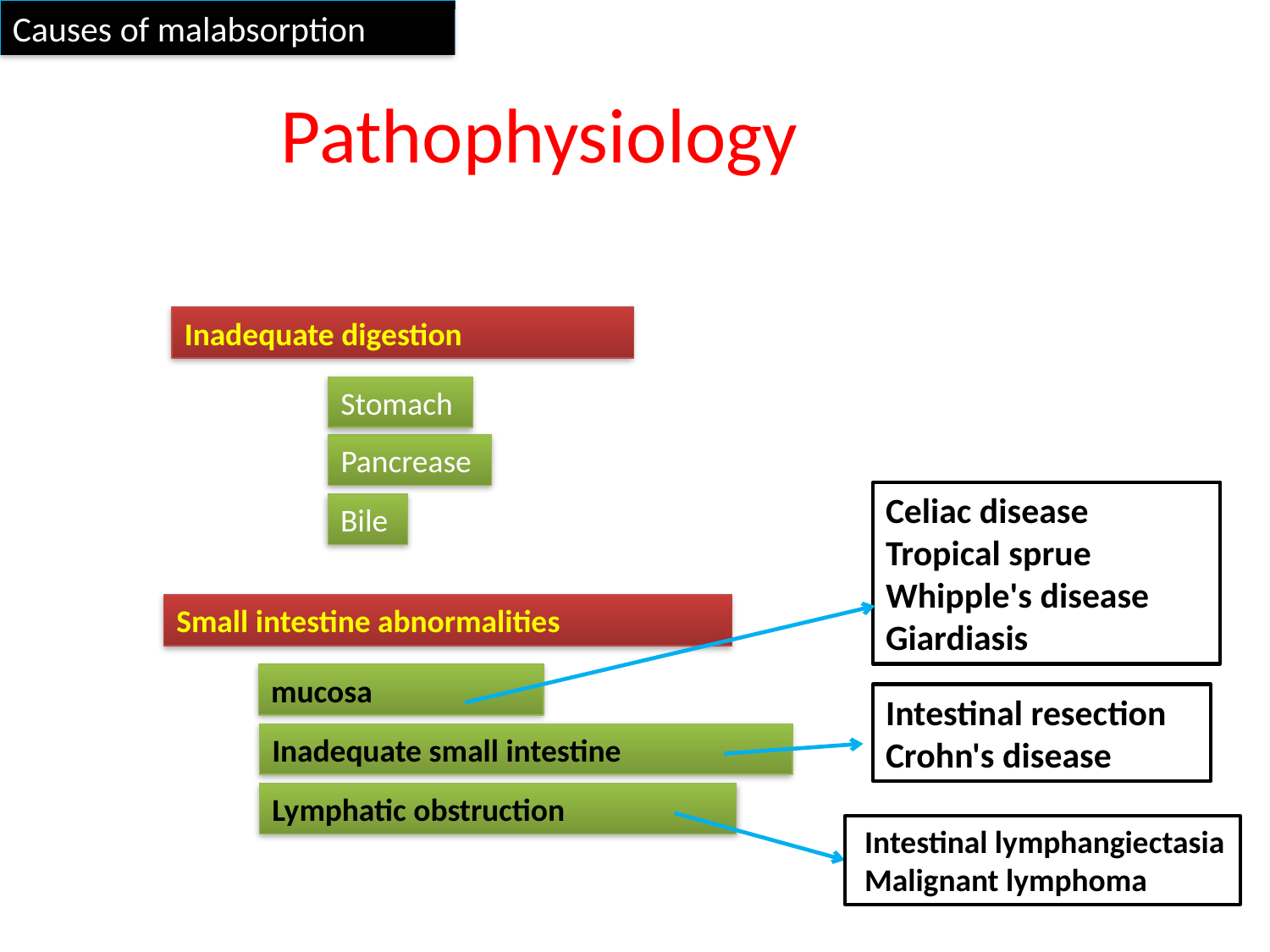

Causes of malabsorption
Pathophysiology
Inadequate digestion
Stomach
Pancrease
Celiac disease
Tropical sprue
Whipple's disease
Giardiasis
Bile
Small intestine abnormalities
mucosa
Intestinal resection
Crohn's disease
Inadequate small intestine
Lymphatic obstruction
 Intestinal lymphangiectasia
 Malignant lymphoma